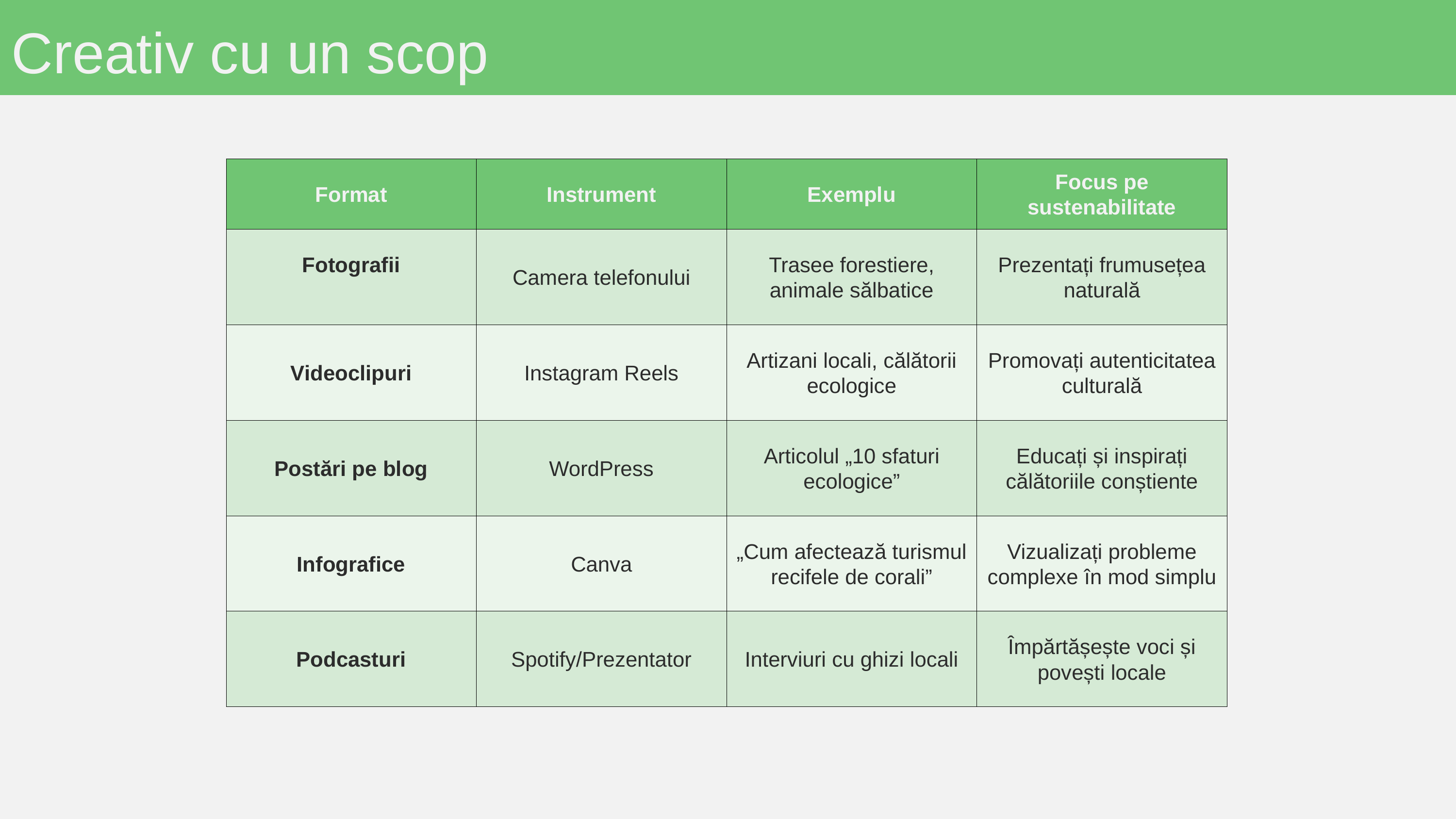

Creativ cu un scop
| Format | Instrument | Exemplu | Focus pe sustenabilitate |
| --- | --- | --- | --- |
| Fotografii | Camera telefonului | Trasee forestiere, animale sălbatice | Prezentați frumusețea naturală |
| Videoclipuri | Instagram Reels | Artizani locali, călătorii ecologice | Promovați autenticitatea culturală |
| Postări pe blog | WordPress | Articolul „10 sfaturi ecologice” | Educați și inspirați călătoriile conștiente |
| Infografice | Canva | „Cum afectează turismul recifele de corali” | Vizualizați probleme complexe în mod simplu |
| Podcasturi | Spotify/Prezentator | Interviuri cu ghizi locali | Împărtășește voci și povești locale |